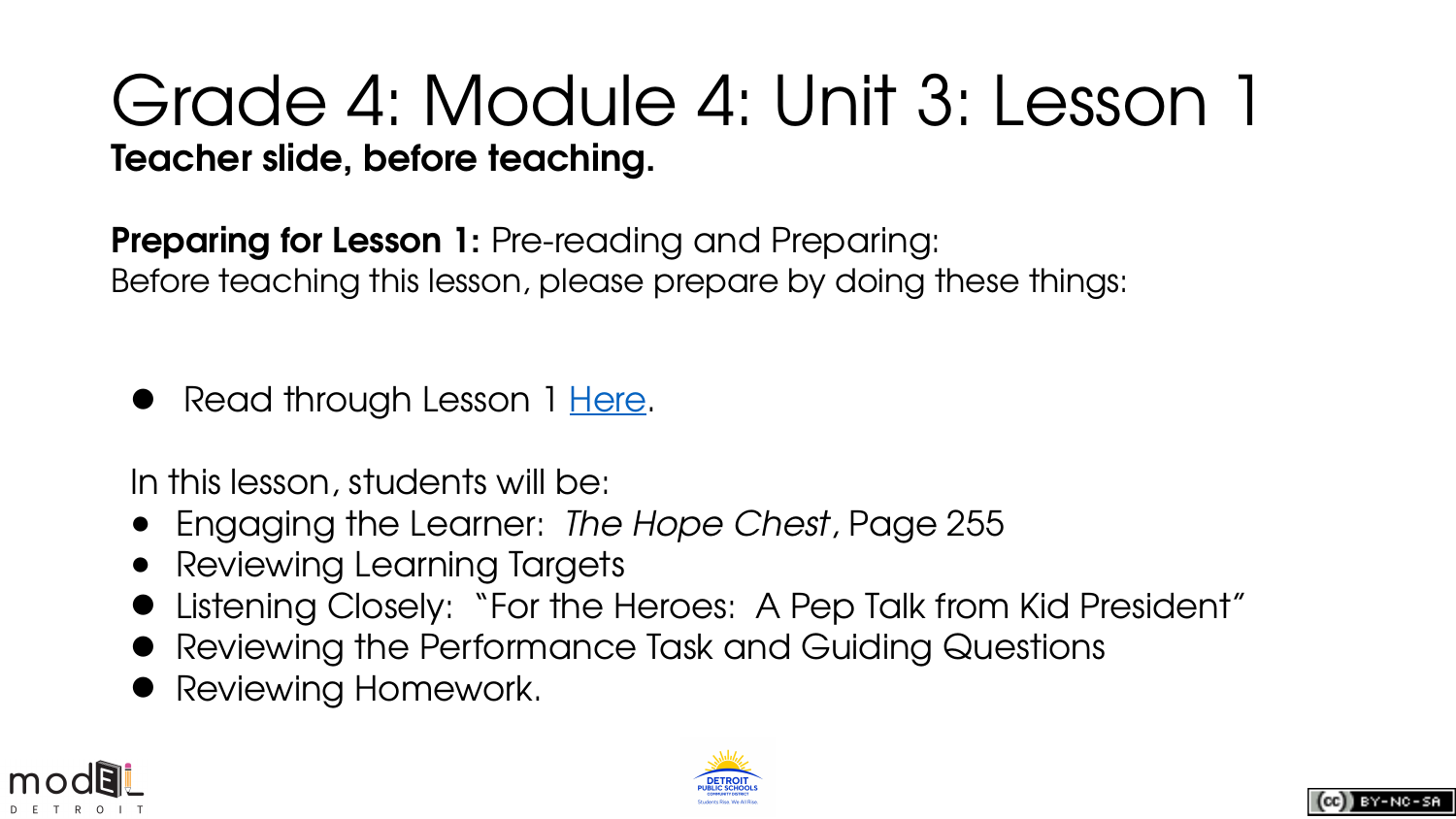

# Grade 4: Module 4: Unit 3: Lesson 1
Teacher slide, before teaching.
Preparing for Lesson 1: Pre-reading and Preparing:
Before teaching this lesson, please prepare by doing these things:

Read through Lesson 1 Here.
In this lesson, students will be:
Engaging the Learner:  The Hope Chest, Page 255
Reviewing Learning Targets
Listening Closely:  “For the Heroes:  A Pep Talk from Kid President”
Reviewing the Performance Task and Guiding Questions
Reviewing Homework.